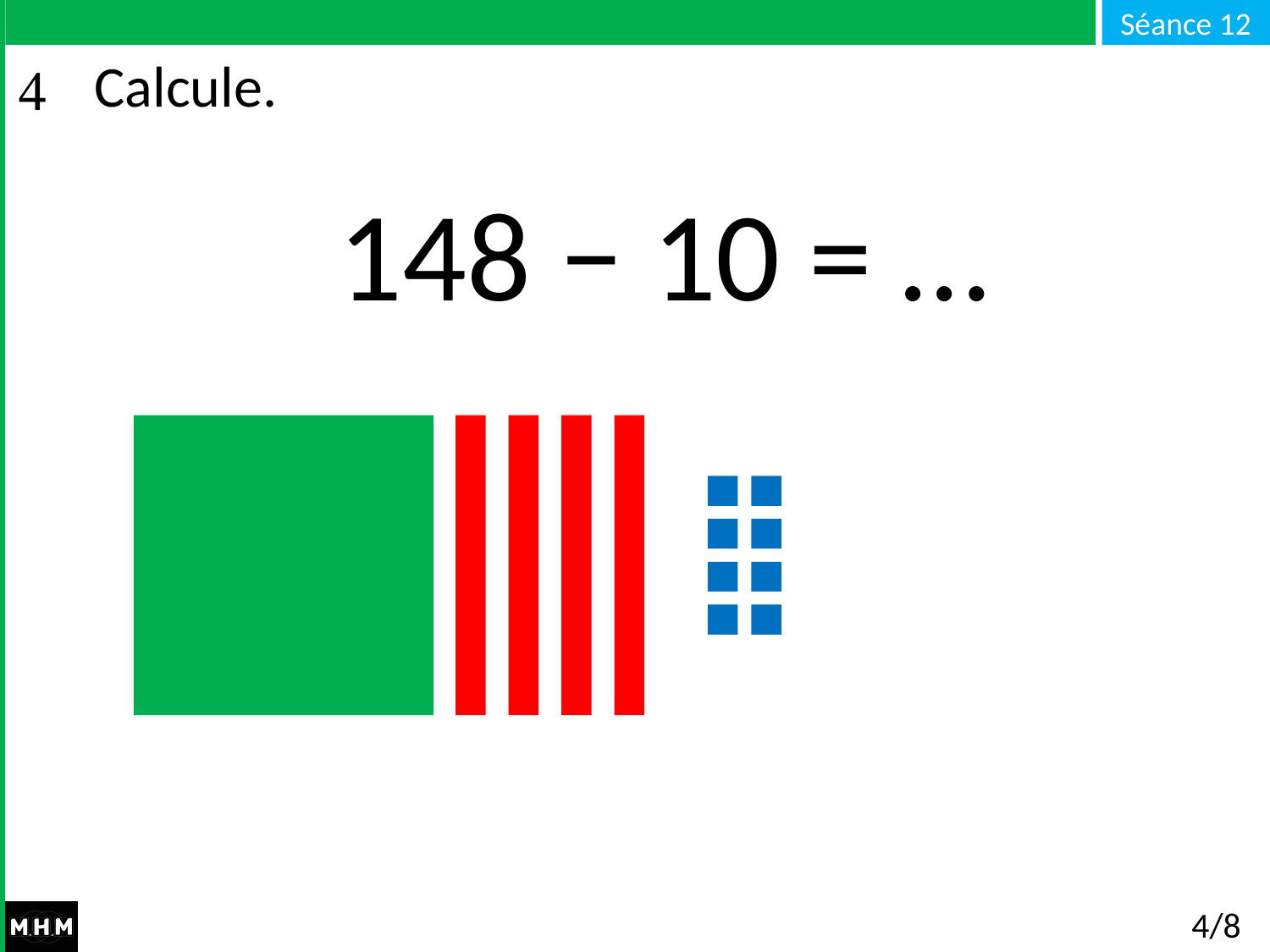

# Calcule.
148 − 10 = …

4/8